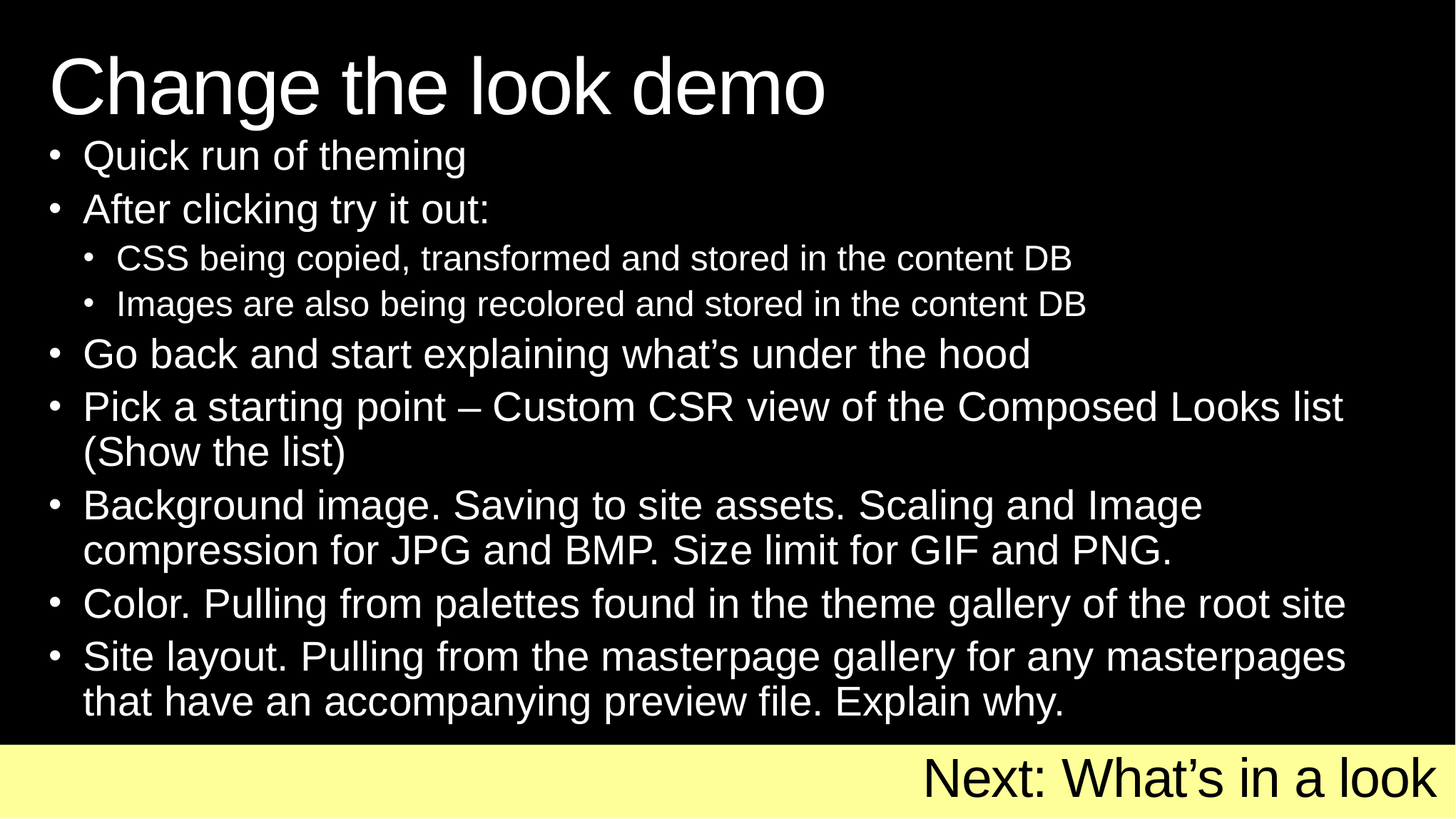

# Change the look demo
Quick run of theming
After clicking try it out:
CSS being copied, transformed and stored in the content DB
Images are also being recolored and stored in the content DB
Go back and start explaining what’s under the hood
Pick a starting point – Custom CSR view of the Composed Looks list (Show the list)
Background image. Saving to site assets. Scaling and Image compression for JPG and BMP. Size limit for GIF and PNG.
Color. Pulling from palettes found in the theme gallery of the root site
Site layout. Pulling from the masterpage gallery for any masterpages that have an accompanying preview file. Explain why.

Next: What’s in a look